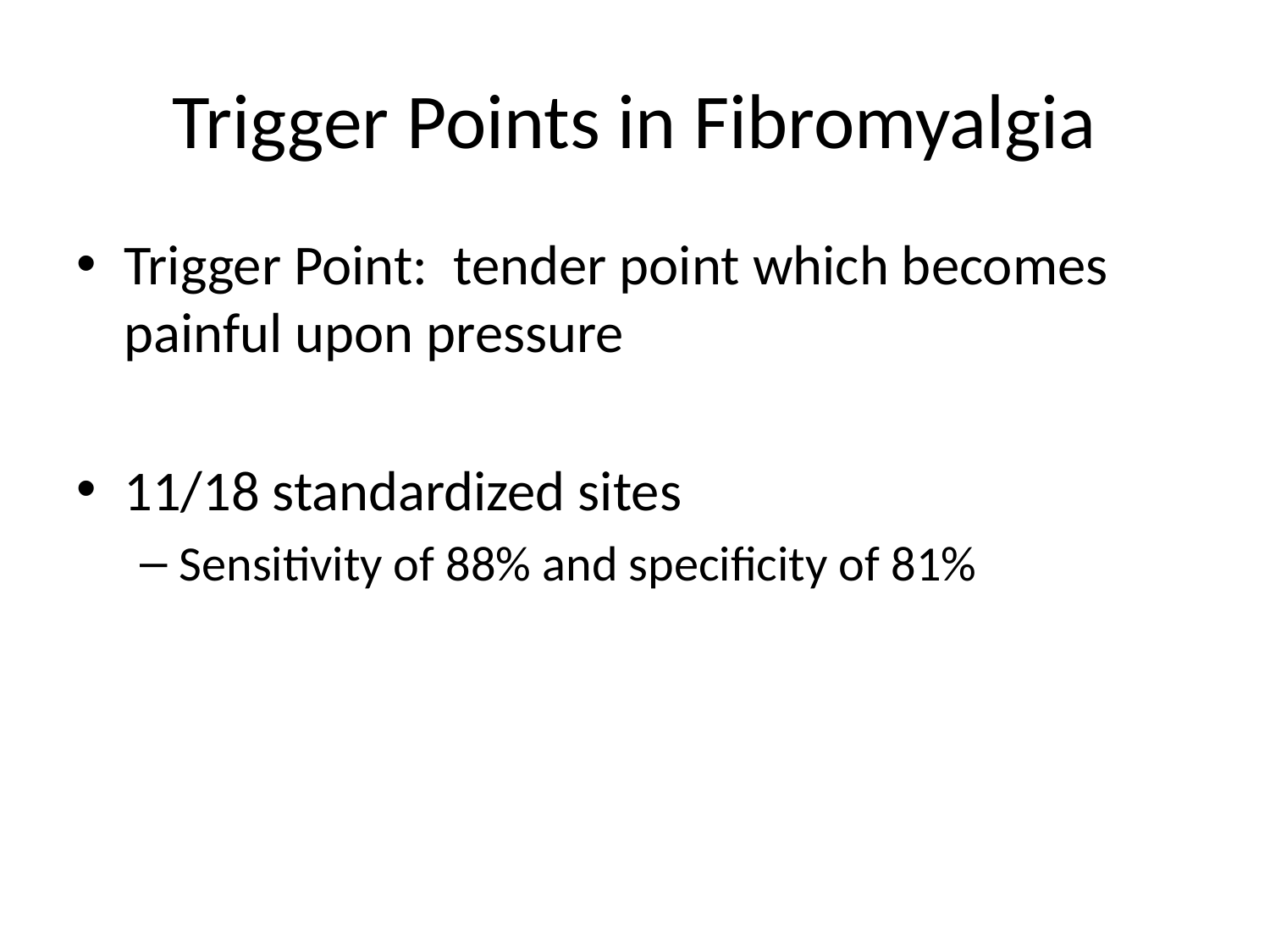

# Trigger Points in Fibromyalgia
Trigger Point:  tender point which becomes painful upon pressure

11/18 standardized sites
Sensitivity of 88% and specificity of 81%